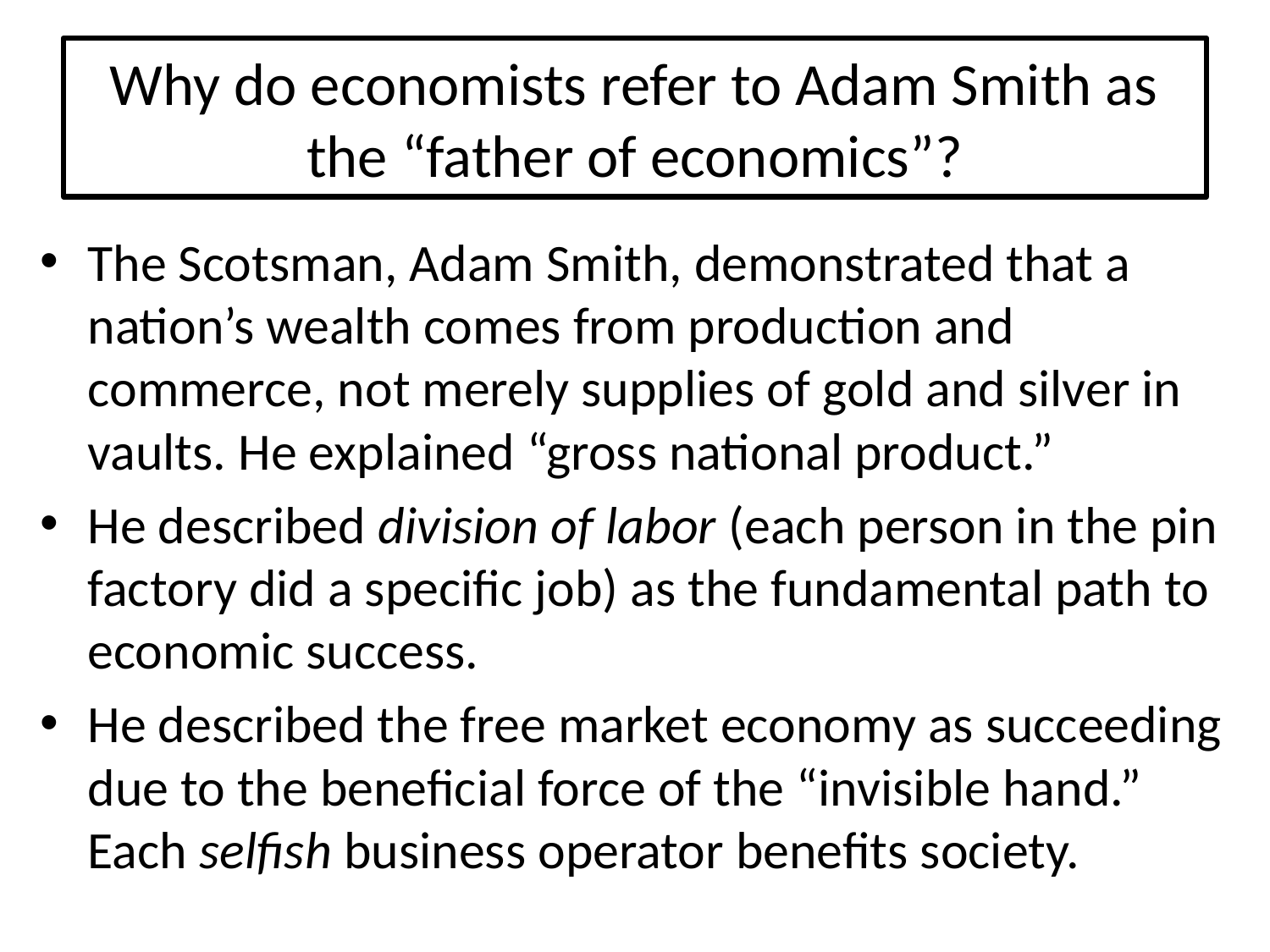

# Why do economists refer to Adam Smith as the “father of economics”?
The Scotsman, Adam Smith, demonstrated that a nation’s wealth comes from production and commerce, not merely supplies of gold and silver in vaults. He explained “gross national product.”
He described division of labor (each person in the pin factory did a specific job) as the fundamental path to economic success.
He described the free market economy as succeeding due to the beneficial force of the “invisible hand.” Each selfish business operator benefits society.